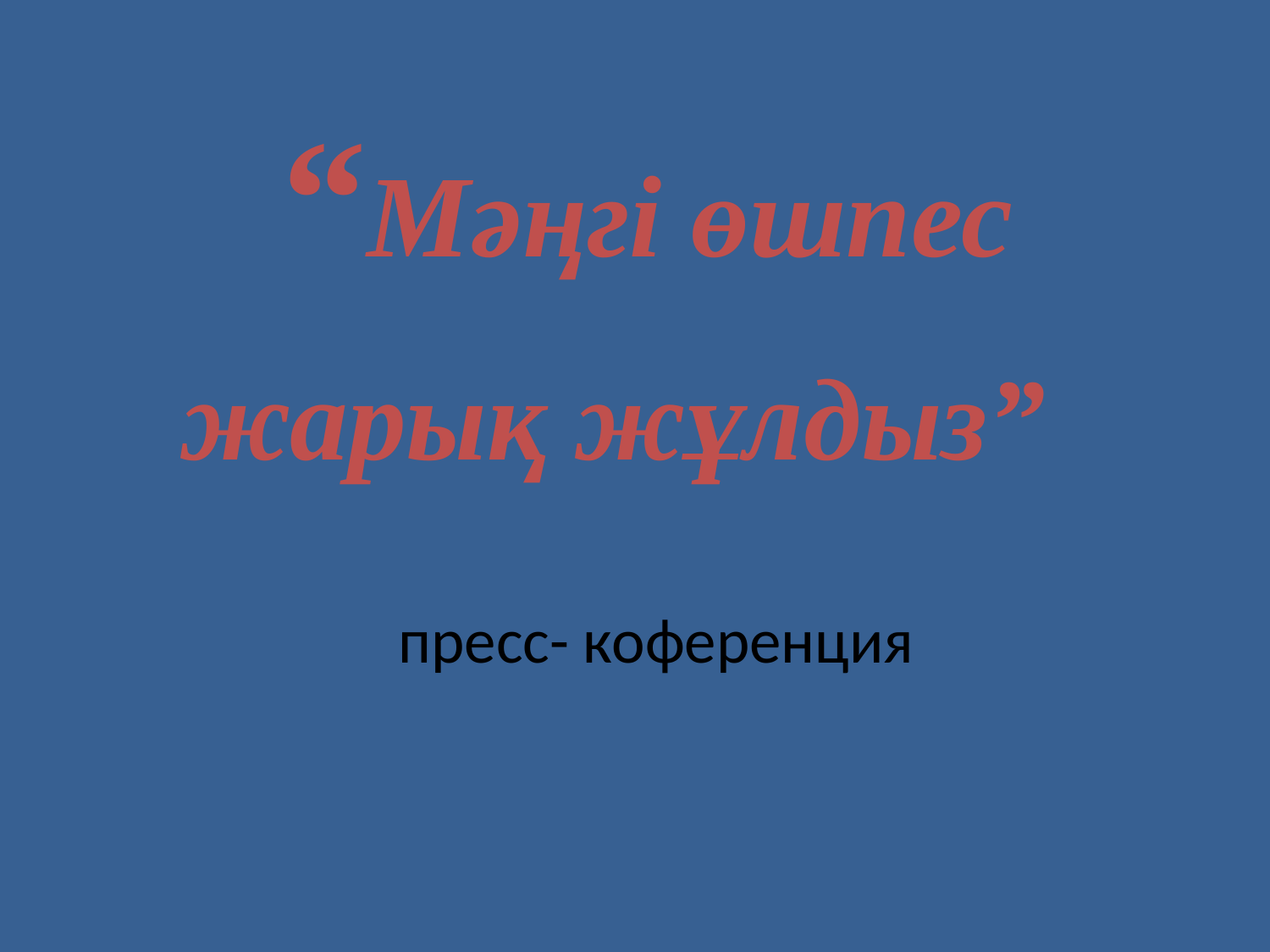

# “Мәңгі өшпес жарық жұлдыз” пресс- коференция